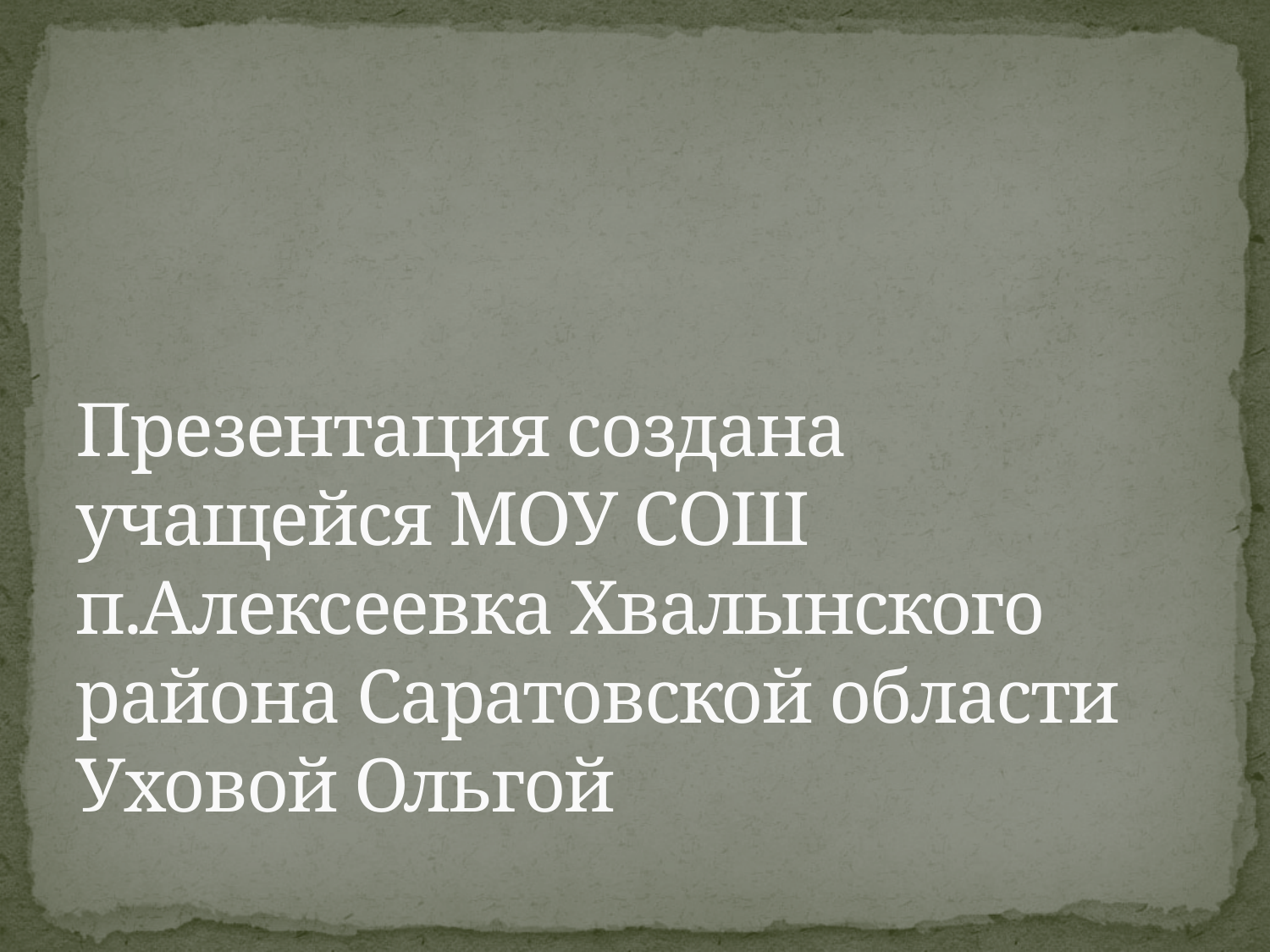

# Презентация создана учащейся МОУ СОШ п.Алексеевка Хвалынского района Саратовской области  Уховой Ольгой